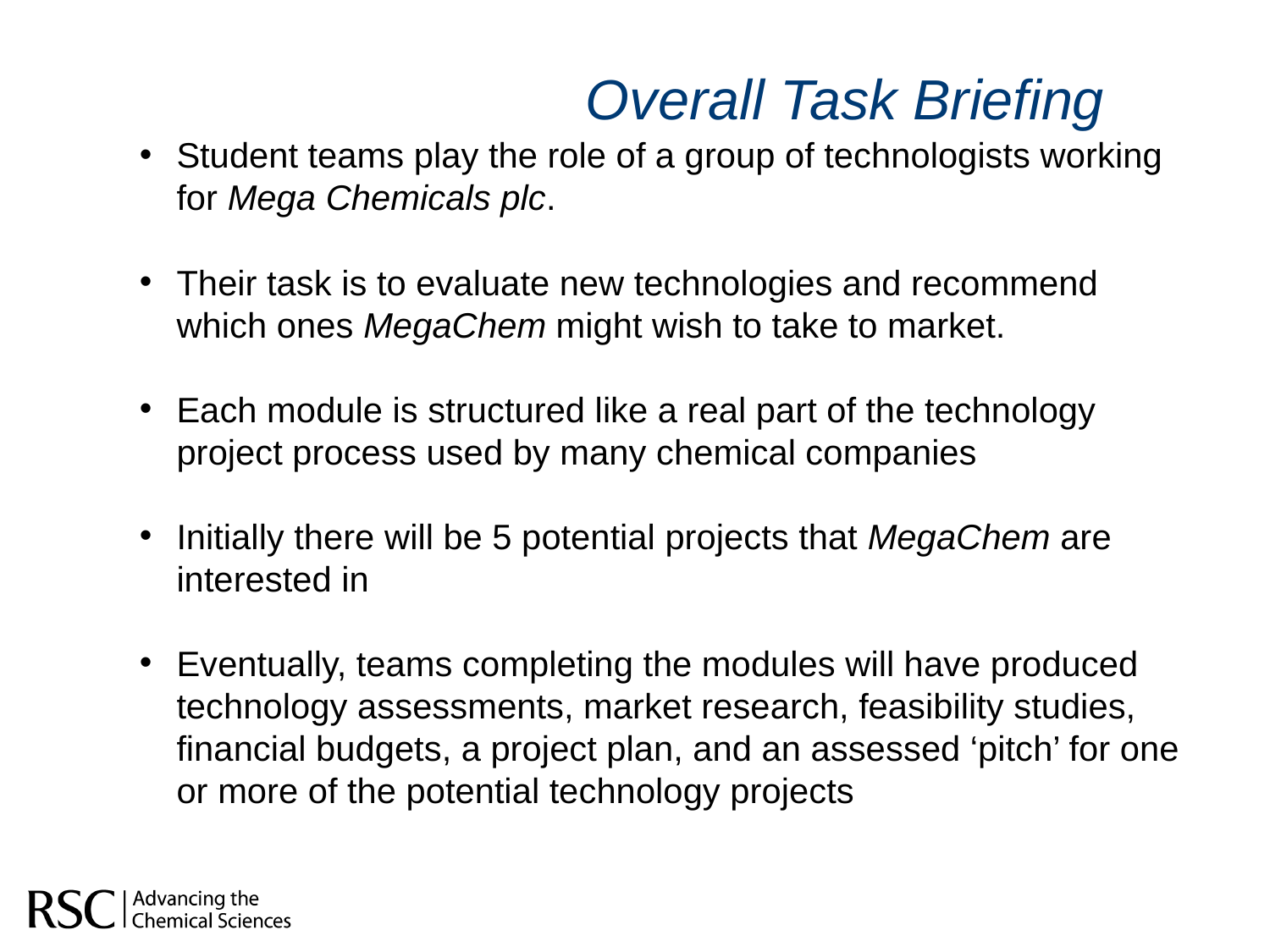

# Overall Task Briefing
Student teams play the role of a group of technologists working for Mega Chemicals plc.

Their task is to evaluate new technologies and recommend which ones MegaChem might wish to take to market.

Each module is structured like a real part of the technology project process used by many chemical companies

Initially there will be 5 potential projects that MegaChem are interested in

Eventually, teams completing the modules will have produced technology assessments, market research, feasibility studies, financial budgets, a project plan, and an assessed ‘pitch’ for one or more of the potential technology projects